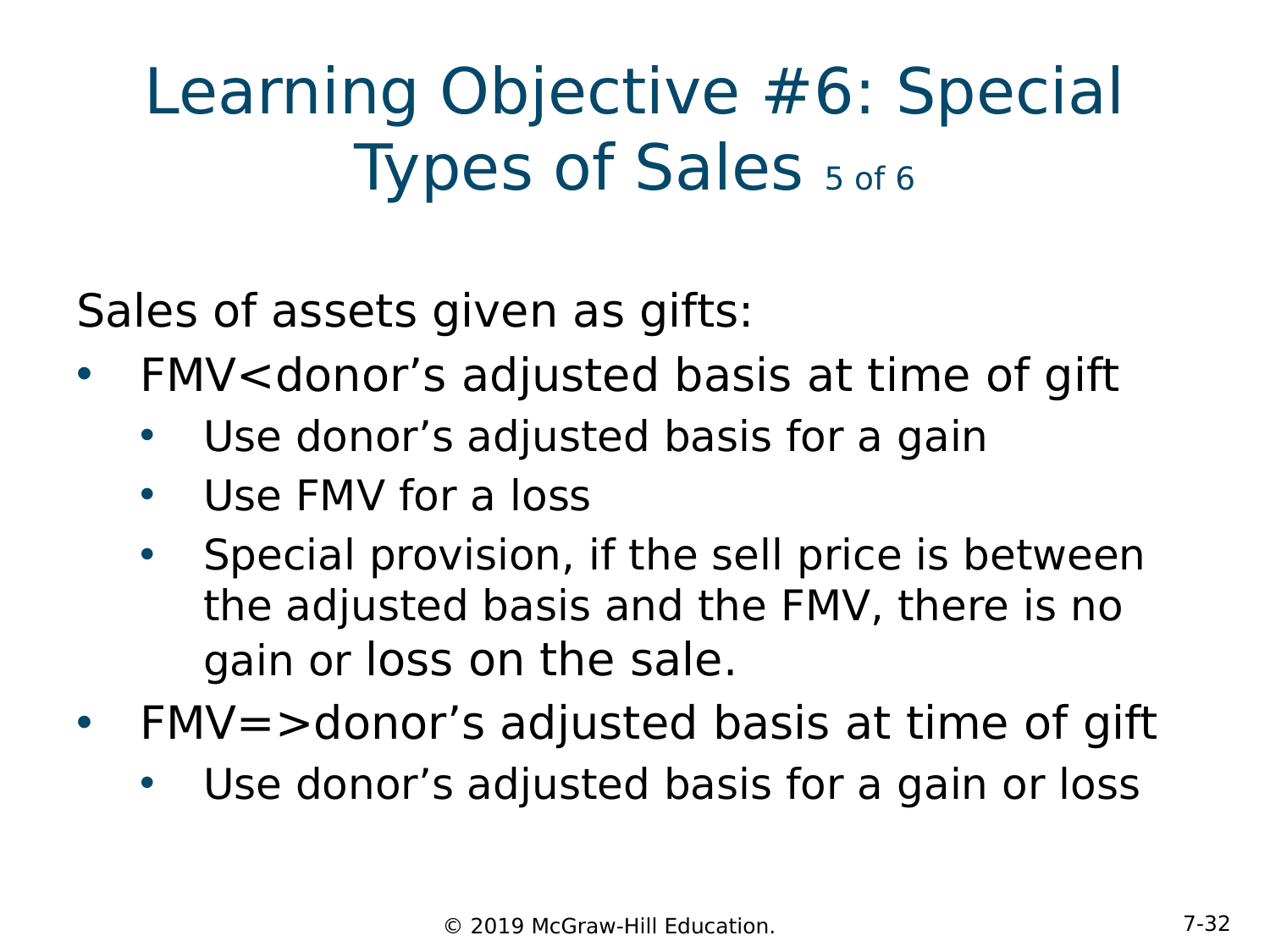

# Learning Objective #6: Special Types of Sales 5 of 6
Sales of assets given as gifts:
FMV<donor’s adjusted basis at time of gift
Use donor’s adjusted basis for a gain
Use FMV for a loss
Special provision, if the sell price is between the adjusted basis and the FMV, there is no gain or loss on the sale.
FMV=>donor’s adjusted basis at time of gift
Use donor’s adjusted basis for a gain or loss